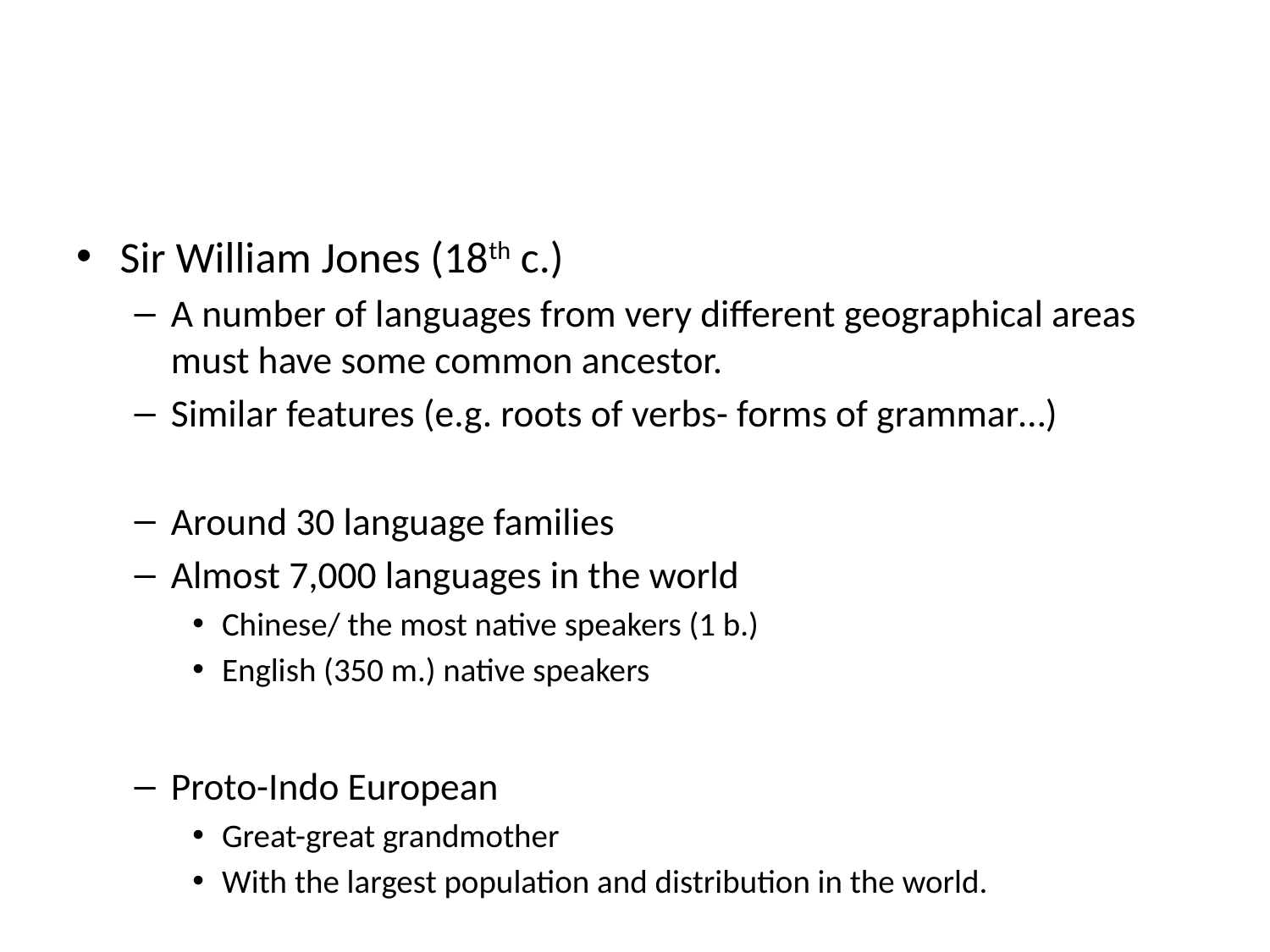

#
Sir William Jones (18th c.)
A number of languages from very different geographical areas must have some common ancestor.
Similar features (e.g. roots of verbs- forms of grammar…)

Around 30 language families
Almost 7,000 languages in the world
Chinese/ the most native speakers (1 b.)
English (350 m.) native speakers

Proto-Indo European
Great-great grandmother
With the largest population and distribution in the world.